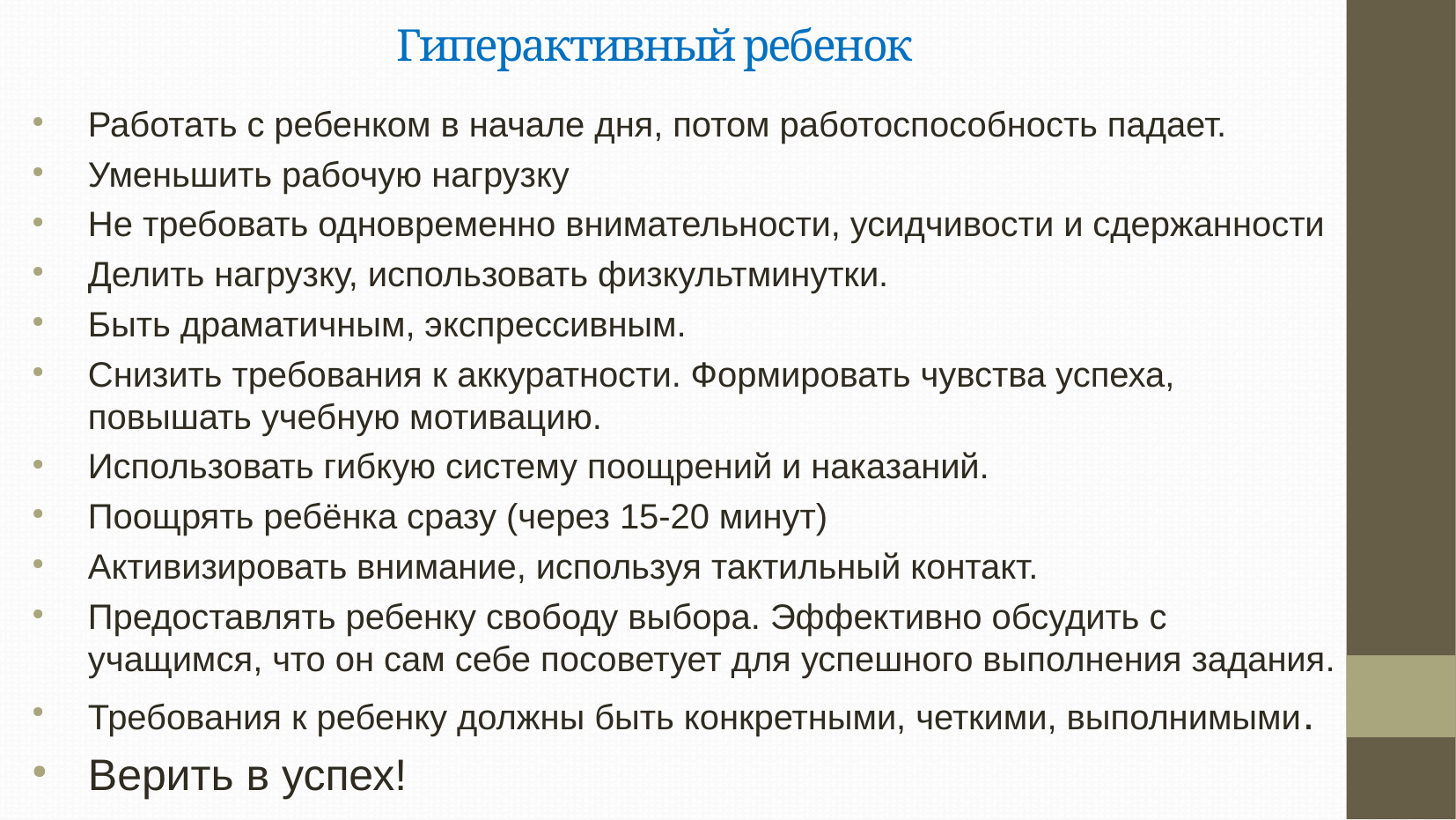

Гиперактивный ребенок

Работать с ребенком в начале дня, потом работоспособность падает.
Уменьшить рабочую нагрузку
Не требовать одновременно внимательности, усидчивости и сдержанности
Делить нагрузку, использовать физкультминутки.
Быть драматичным, экспрессивным.
Снизить требования к аккуратности. Формировать чувства успеха, повышать учебную мотивацию.
Использовать гибкую систему поощрений и наказаний.
Поощрять ребёнка сразу (через 15-20 минут)
Активизировать внимание, используя тактильный контакт.
Предоставлять ребенку свободу выбора. Эффективно обсудить с учащимся, что он сам себе посоветует для успешного выполнения задания.
Требования к ребенку должны быть конкретными, четкими, выполнимыми.
Верить в успех!